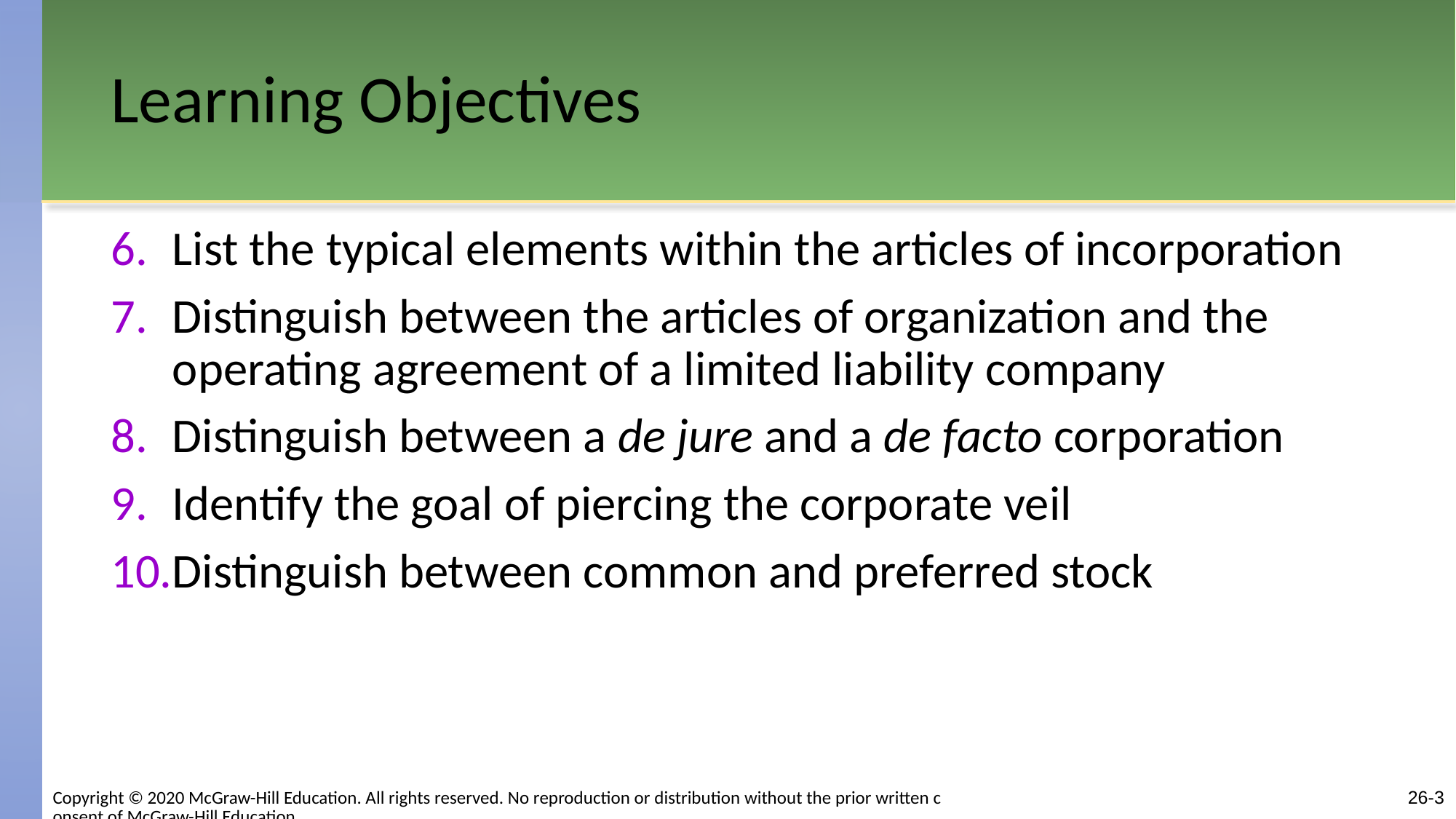

# Learning Objectives
List the typical elements within the articles of incorporation
Distinguish between the articles of organization and the operating agreement of a limited liability company
Distinguish between a de jure and a de facto corporation
Identify the goal of piercing the corporate veil
Distinguish between common and preferred stock

Copyright © 2020 McGraw-Hill Education. All rights reserved. No reproduction or distribution without the prior written consent of McGraw-Hill Education.
26-3